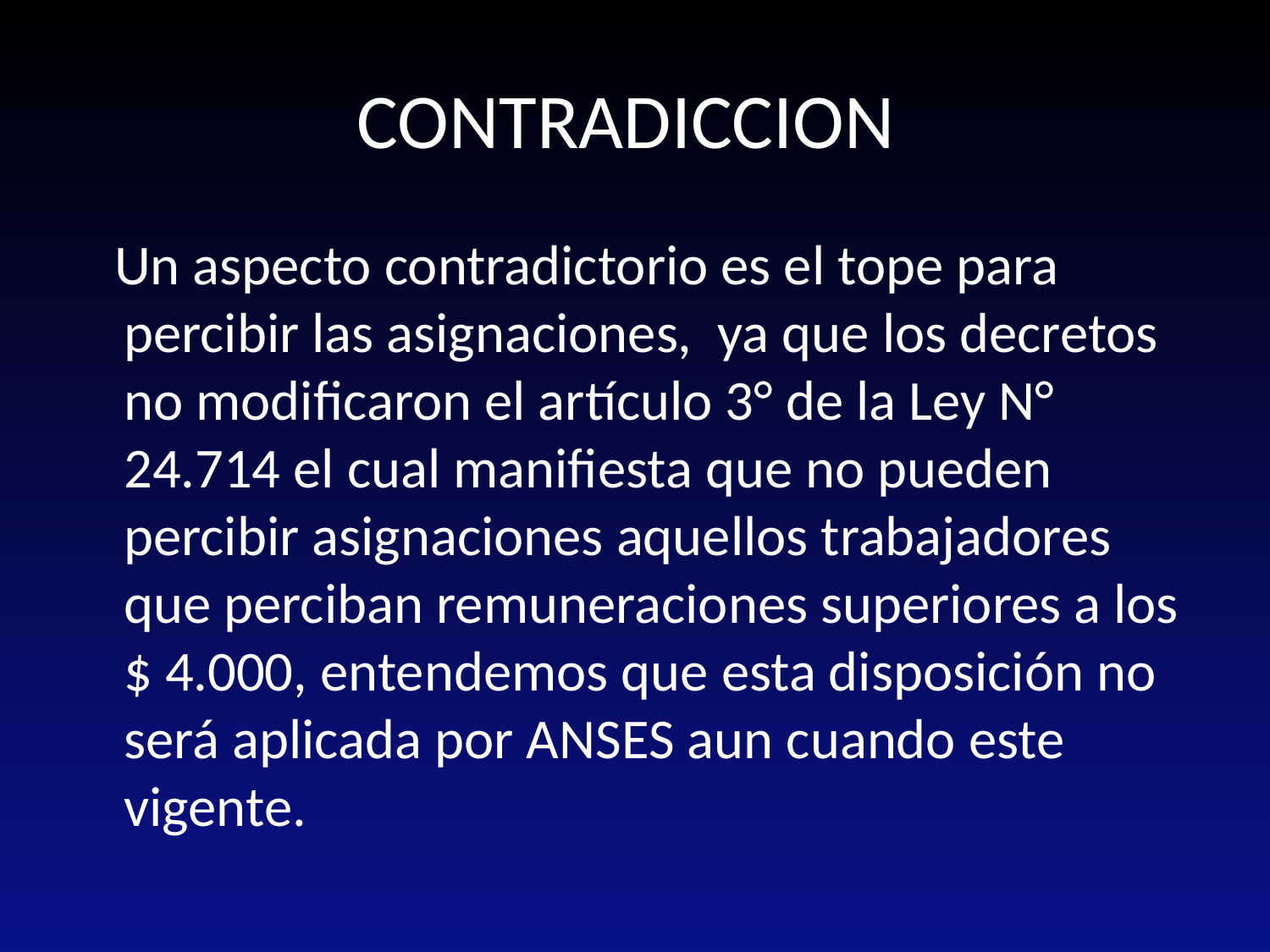

# CONTRADICCION
   Un aspecto contradictorio es el tope para percibir las asignaciones,  ya que los decretos no modificaron el artículo 3° de la Ley N° 24.714 el cual manifiesta que no pueden percibir asignaciones aquellos trabajadores que perciban remuneraciones superiores a los $ 4.000, entendemos que esta disposición no será aplicada por ANSES aun cuando este vigente.